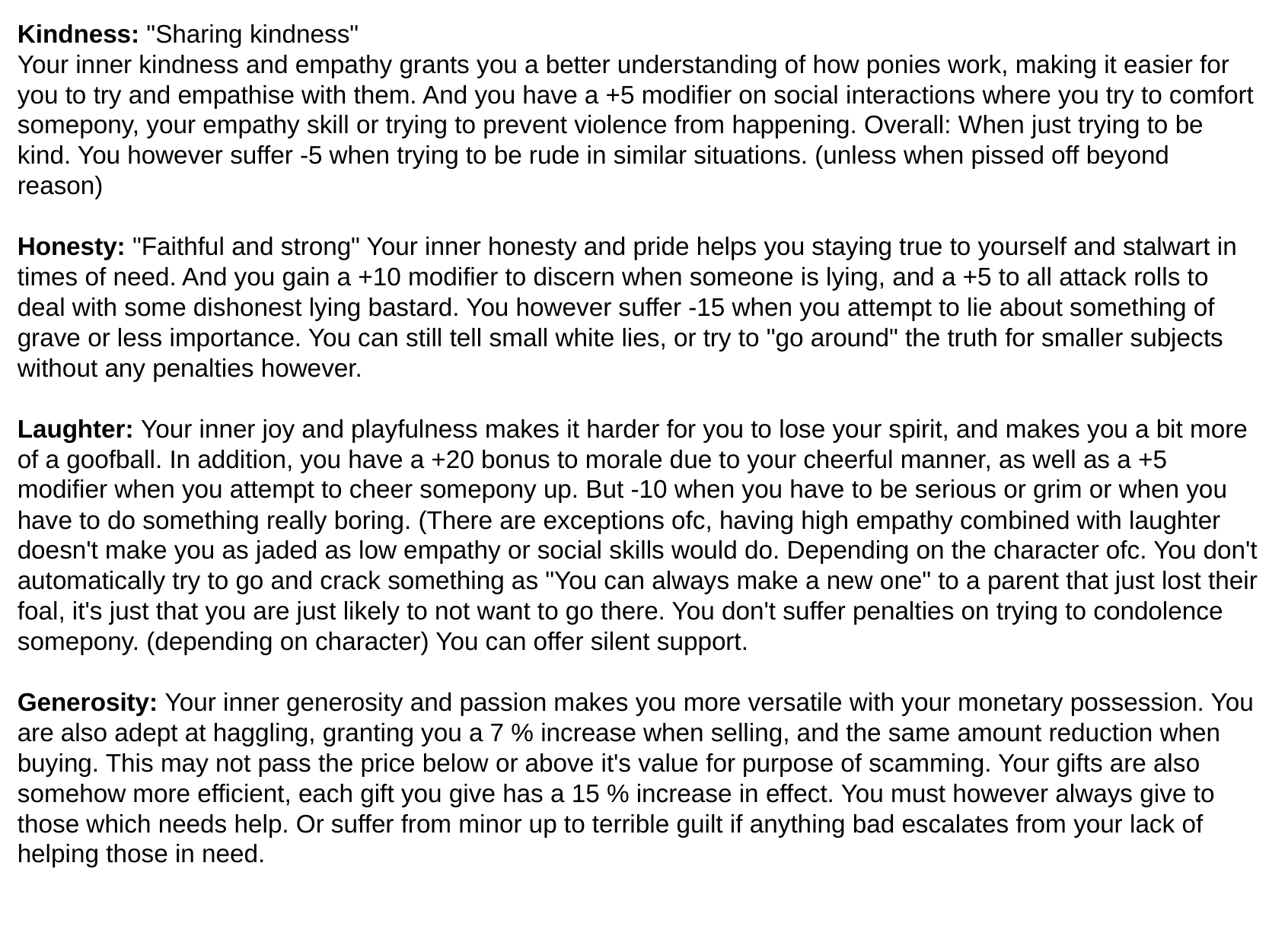

Kindness: "Sharing kindness"
Your inner kindness and empathy grants you a better understanding of how ponies work, making it easier for you to try and empathise with them. And you have a +5 modifier on social interactions where you try to comfort somepony, your empathy skill or trying to prevent violence from happening. Overall: When just trying to be kind. You however suffer -5 when trying to be rude in similar situations. (unless when pissed off beyond reason)

Honesty: "Faithful and strong" Your inner honesty and pride helps you staying true to yourself and stalwart in times of need. And you gain a +10 modifier to discern when someone is lying, and a +5 to all attack rolls to deal with some dishonest lying bastard. You however suffer -15 when you attempt to lie about something of grave or less importance. You can still tell small white lies, or try to "go around" the truth for smaller subjects without any penalties however.

Laughter: Your inner joy and playfulness makes it harder for you to lose your spirit, and makes you a bit more of a goofball. In addition, you have a +20 bonus to morale due to your cheerful manner, as well as a +5 modifier when you attempt to cheer somepony up. But -10 when you have to be serious or grim or when you have to do something really boring. (There are exceptions ofc, having high empathy combined with laughter doesn't make you as jaded as low empathy or social skills would do. Depending on the character ofc. You don't automatically try to go and crack something as "You can always make a new one" to a parent that just lost their foal, it's just that you are just likely to not want to go there. You don't suffer penalties on trying to condolence somepony. (depending on character) You can offer silent support.

Generosity: Your inner generosity and passion makes you more versatile with your monetary possession. You are also adept at haggling, granting you a 7 % increase when selling, and the same amount reduction when buying. This may not pass the price below or above it's value for purpose of scamming. Your gifts are also somehow more efficient, each gift you give has a 15 % increase in effect. You must however always give to those which needs help. Or suffer from minor up to terrible guilt if anything bad escalates from your lack of helping those in need.